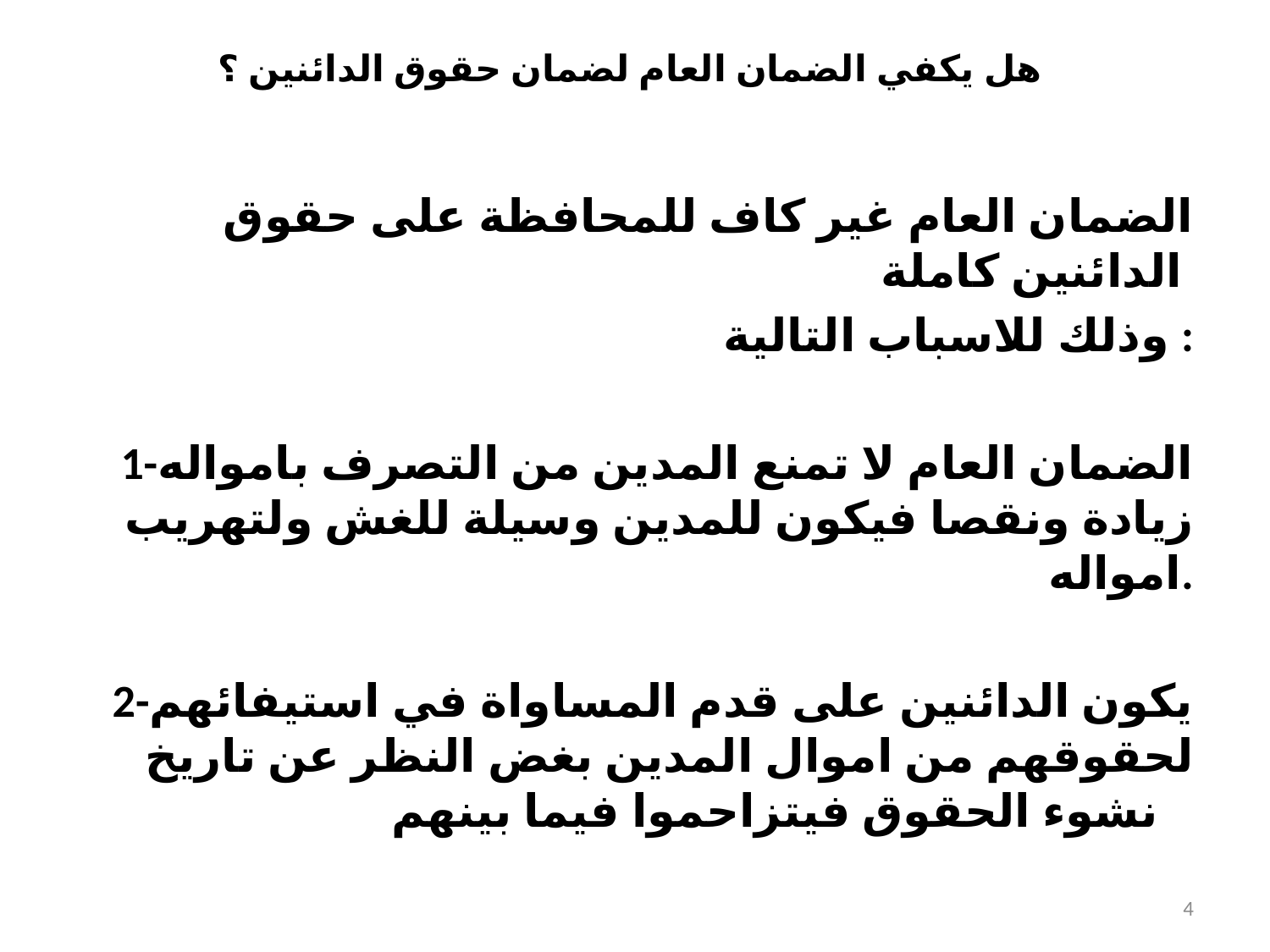

# هل يكفي الضمان العام لضمان حقوق الدائنين ؟

الضمان العام غير كاف للمحافظة على حقوق الدائنين كاملة
وذلك للاسباب التالية :

1-الضمان العام لا تمنع المدين من التصرف بامواله زيادة ونقصا فيكون للمدين وسيلة للغش ولتهريب امواله.

2-يكون الدائنين على قدم المساواة في استيفائهم لحقوقهم من اموال المدين بغض النظر عن تاريخ نشوء الحقوق فيتزاحموا فيما بينهم
4